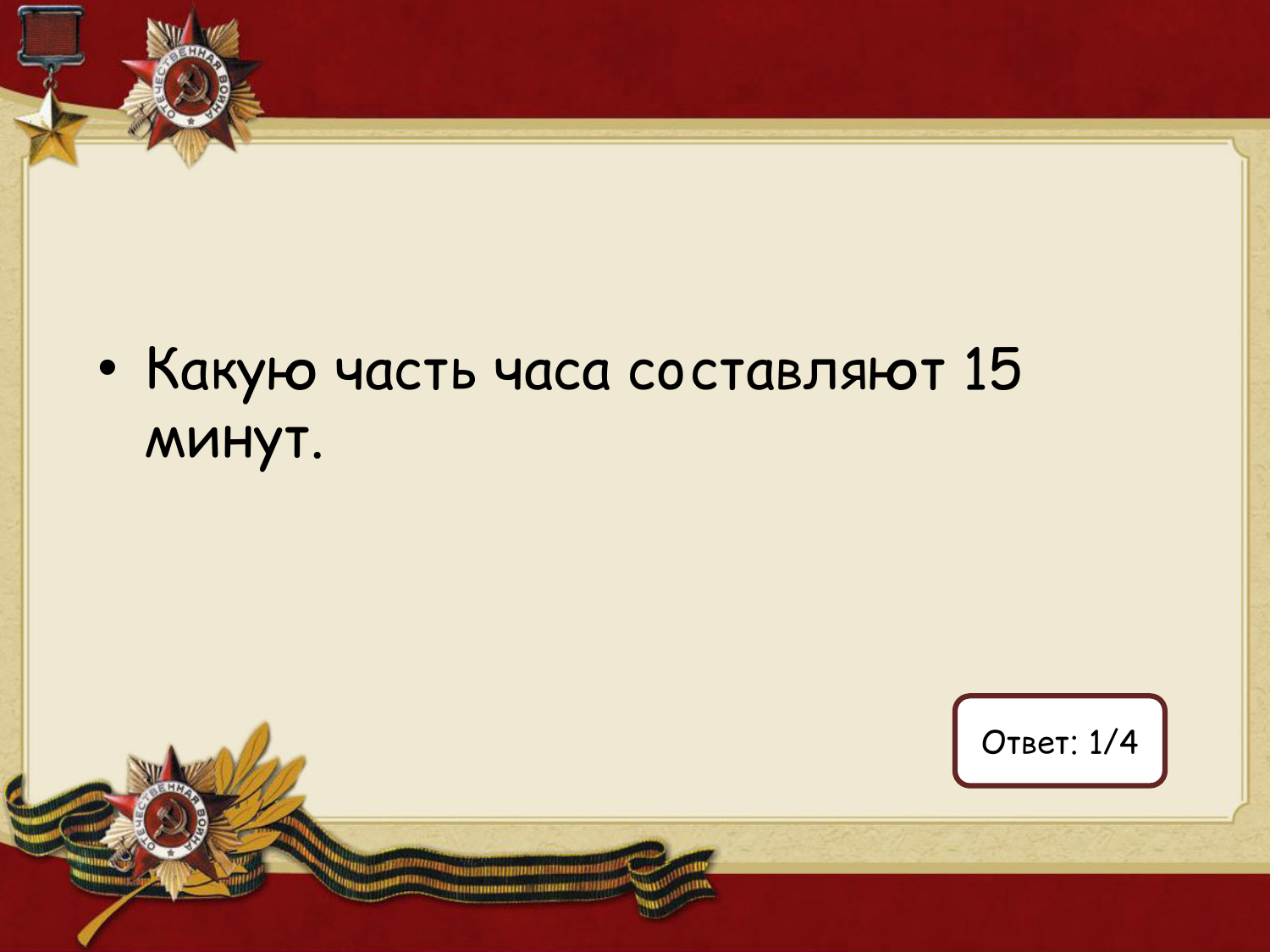

Какую часть часа составляют 15 минут.
Ответ: 1/4